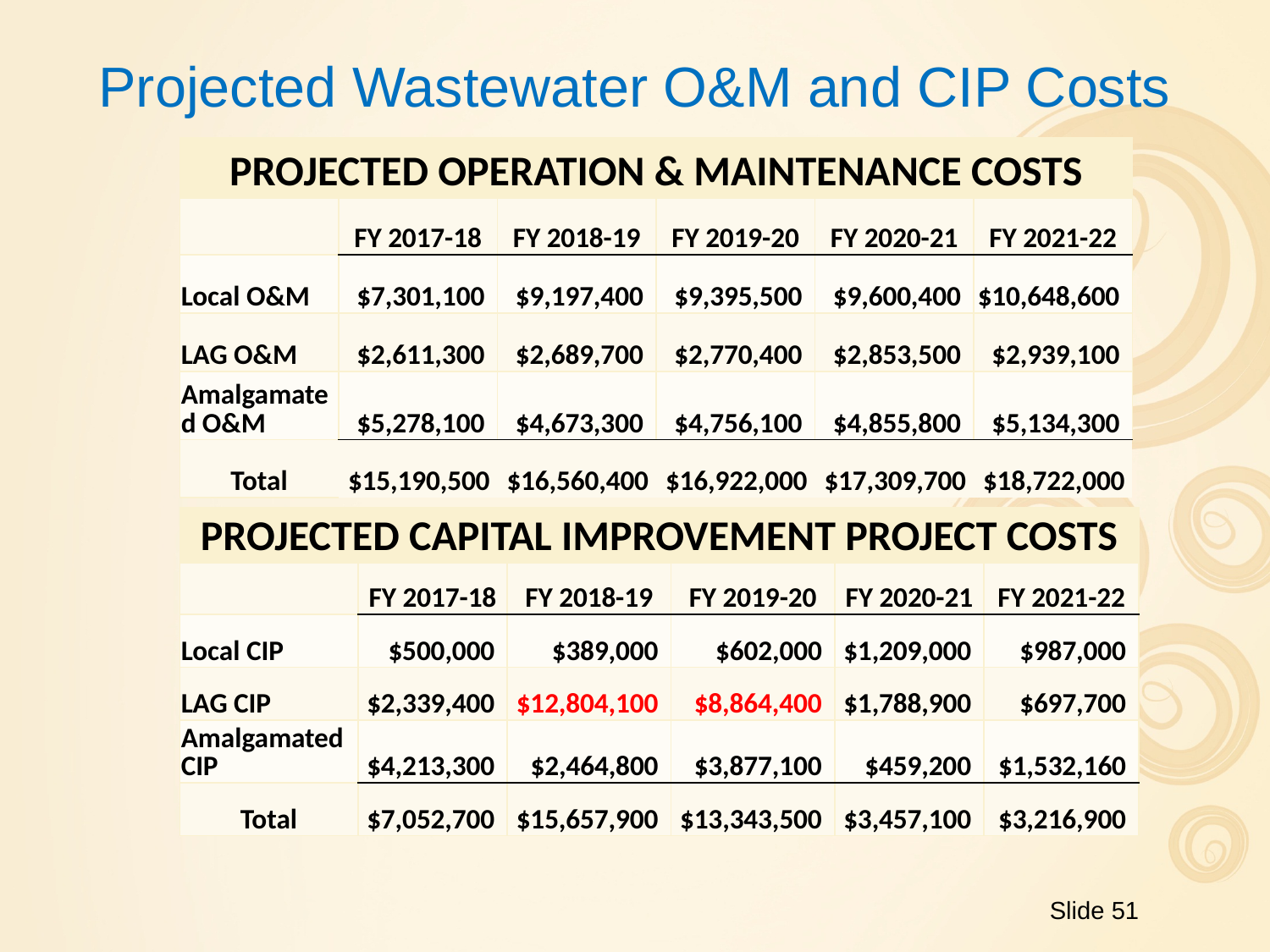

Projected Wastewater O&M and CIP Costs
| PROJECTED OPERATION & MAINTENANCE COSTS |  |  |  |  |  |
| --- | --- | --- | --- | --- | --- |
|  | FY 2017-18 | FY 2018-19 | FY 2019-20 | FY 2020-21 | FY 2021-22 |
| Local O&M | $7,301,100 | $9,197,400 | $9,395,500 | $9,600,400 | $10,648,600 |
| LAG O&M | $2,611,300 | $2,689,700 | $2,770,400 | $2,853,500 | $2,939,100 |
| Amalgamated O&M | $5,278,100 | $4,673,300 | $4,756,100 | $4,855,800 | $5,134,300 |
| Total | $15,190,500 | $16,560,400 | $16,922,000 | $17,309,700 | $18,722,000 |
| PROJECTED CAPITAL IMPROVEMENT PROJECT COSTS |  |  |  |  |  |
| --- | --- | --- | --- | --- | --- |
|  | FY 2017-18 | FY 2018-19 | FY 2019-20 | FY 2020-21 | FY 2021-22 |
| Local CIP | $500,000 | $389,000 | $602,000 | $1,209,000 | $987,000 |
| LAG CIP | $2,339,400 | $12,804,100 | $8,864,400 | $1,788,900 | $697,700 |
| Amalgamated CIP | $4,213,300 | $2,464,800 | $3,877,100 | $459,200 | $1,532,160 |
| Total | $7,052,700 | $15,657,900 | $13,343,500 | $3,457,100 | $3,216,900 |
Slide 51